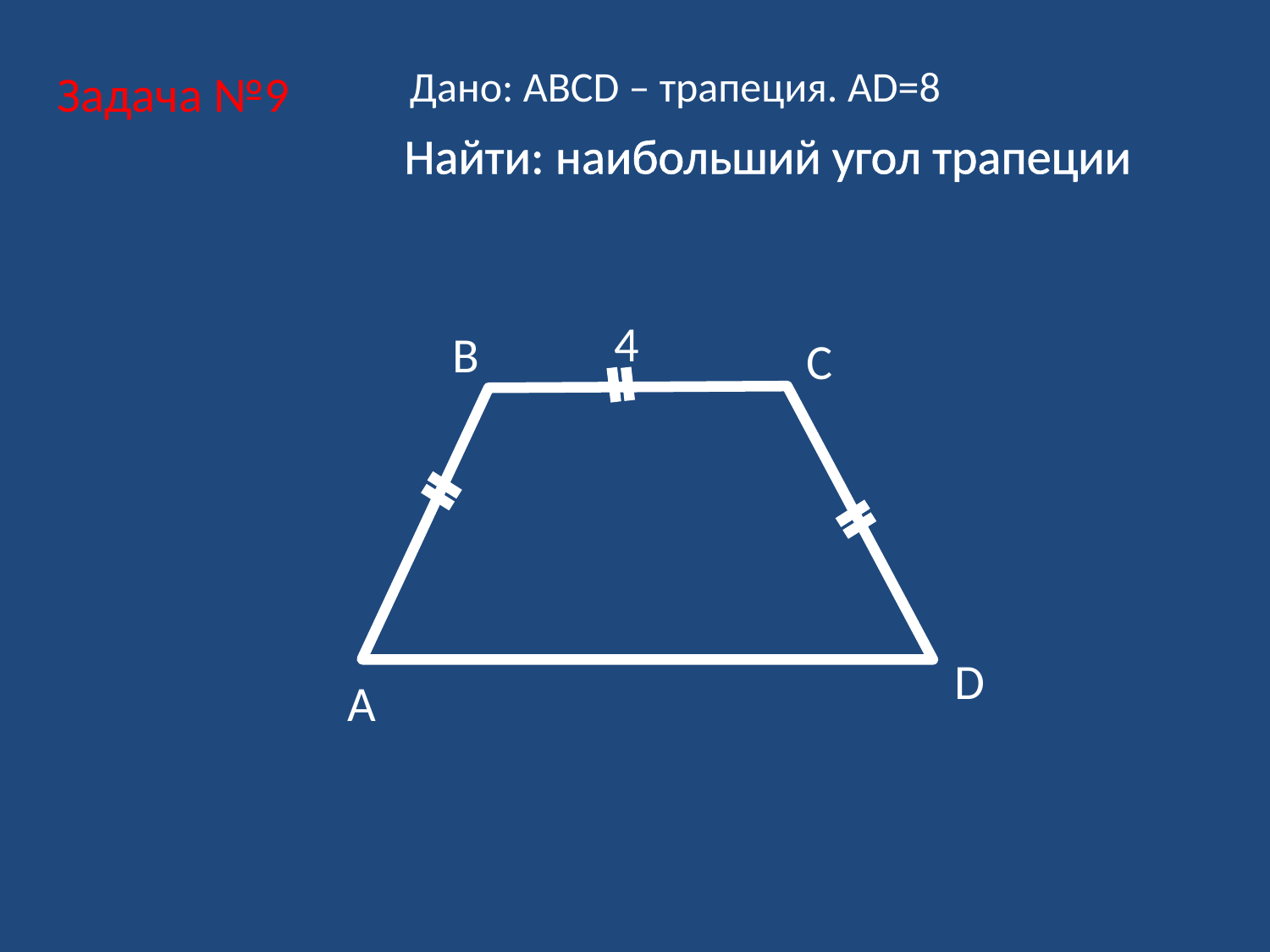

Дано: АВСD – трапеция. AD=8
Задача №9

Найти: наибольший угол трапеции
4
В
С

D
A